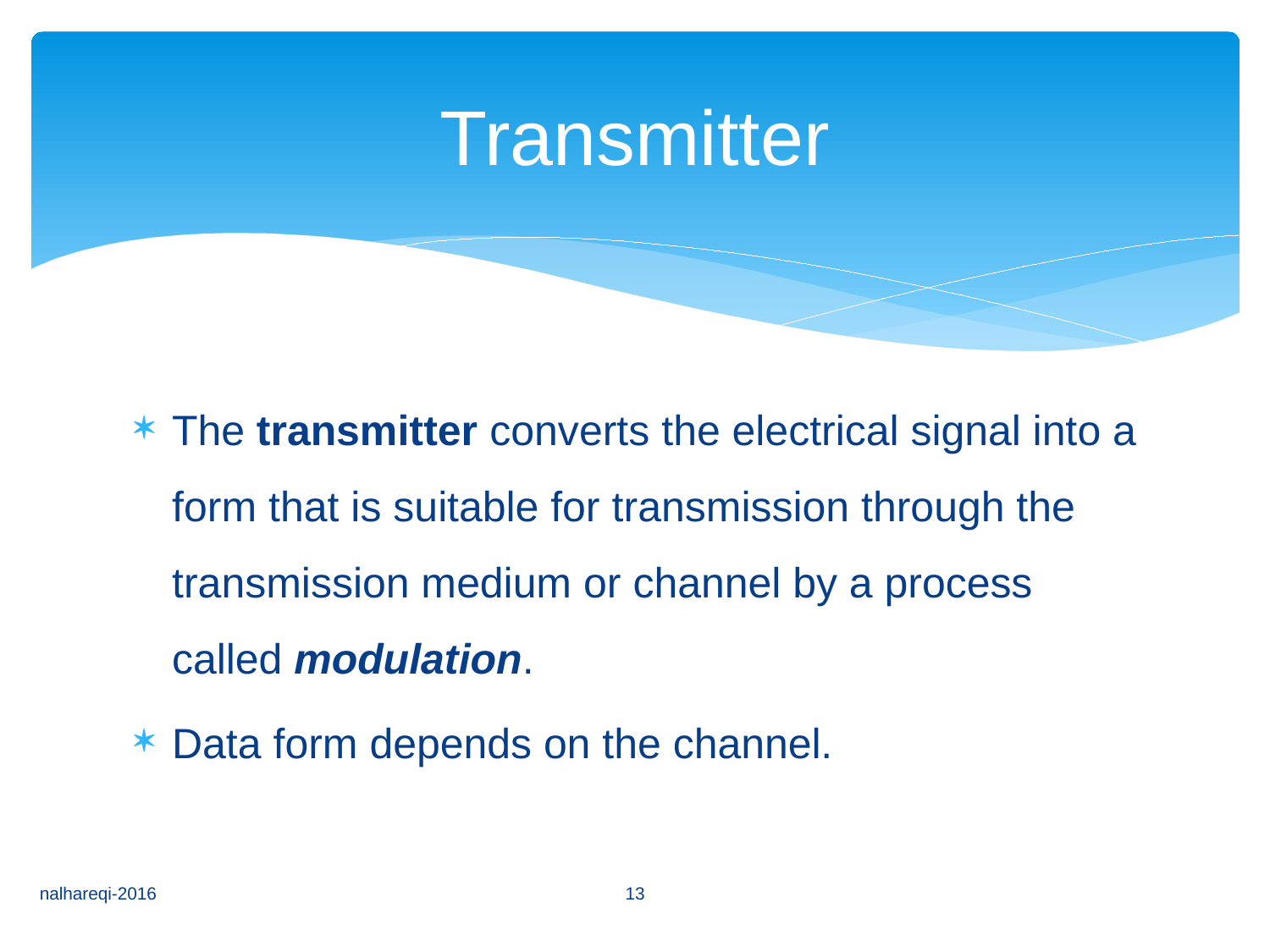

# Transmitter
The transmitter converts the electrical signal into a form that is suitable for transmission through the transmission medium or channel by a process called modulation.
Data form depends on the channel.

13
nalhareqi-2016